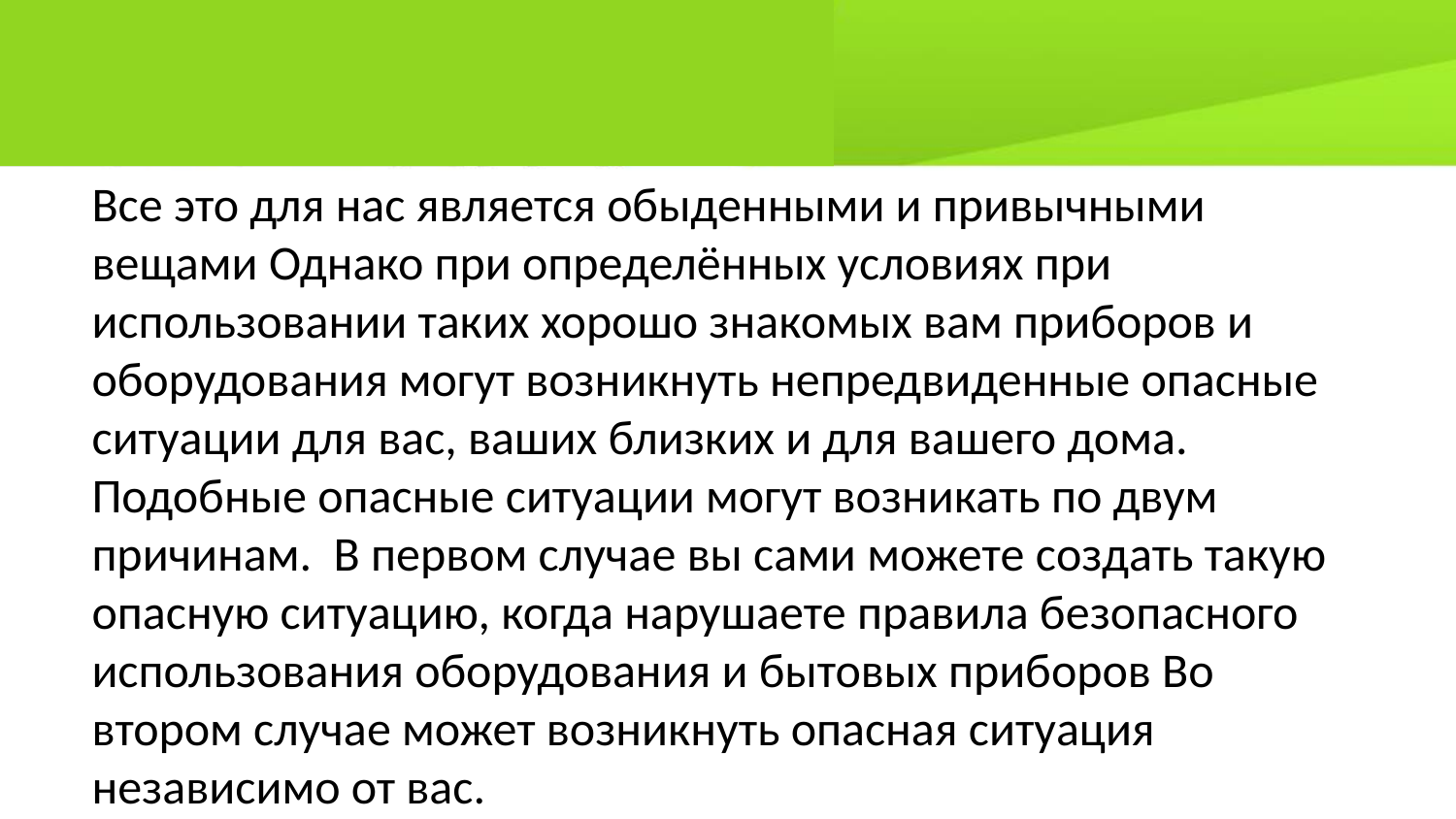

Все это для нас является обыденными и привычными вещами Однако при определённых условиях при использовании таких хорошо знакомых вам приборов и оборудования могут возникнуть непредвиденные опасные ситуации для вас, ваших близких и для вашего дома.
Подобные опасные ситуации могут возникать по двум причинам.  В первом случае вы сами можете создать такую опасную ситуацию, когда нарушаете правила безопасного использования оборудования и бытовых приборов Во втором случае может возникнуть опасная ситуация независимо от вас.